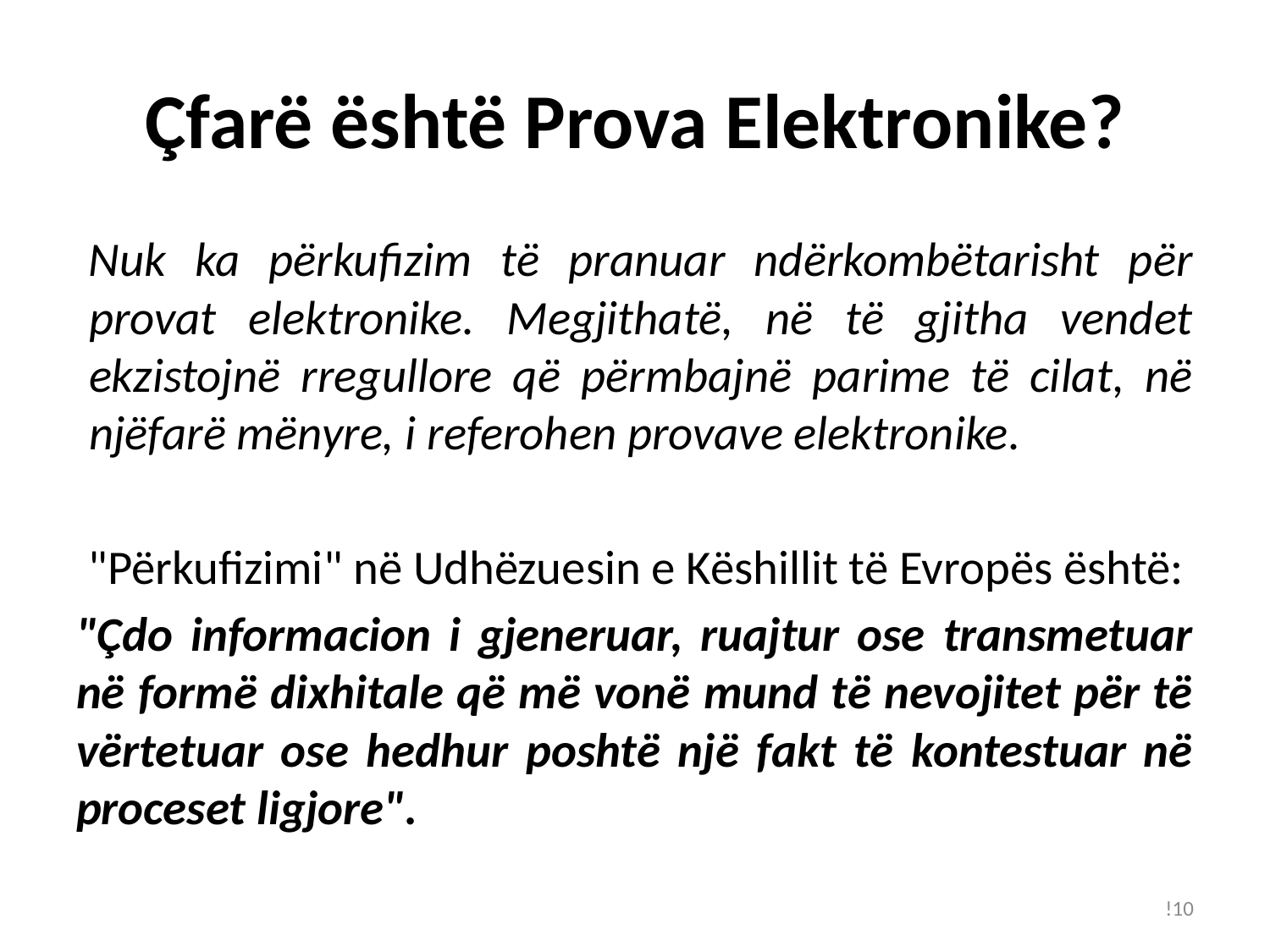

# Çfarë është Prova Elektronike?
Nuk ka përkufizim të pranuar ndërkombëtarisht për provat elektronike. Megjithatë, në të gjitha vendet ekzistojnë rregullore që përmbajnë parime të cilat, në njëfarë mënyre, i referohen provave elektronike.

"Përkufizimi" në Udhëzuesin e Këshillit të Evropës është:
"Çdo informacion i gjeneruar, ruajtur ose transmetuar në formë dixhitale që më vonë mund të nevojitet për të vërtetuar ose hedhur poshtë një fakt të kontestuar në proceset ligjore".

!10